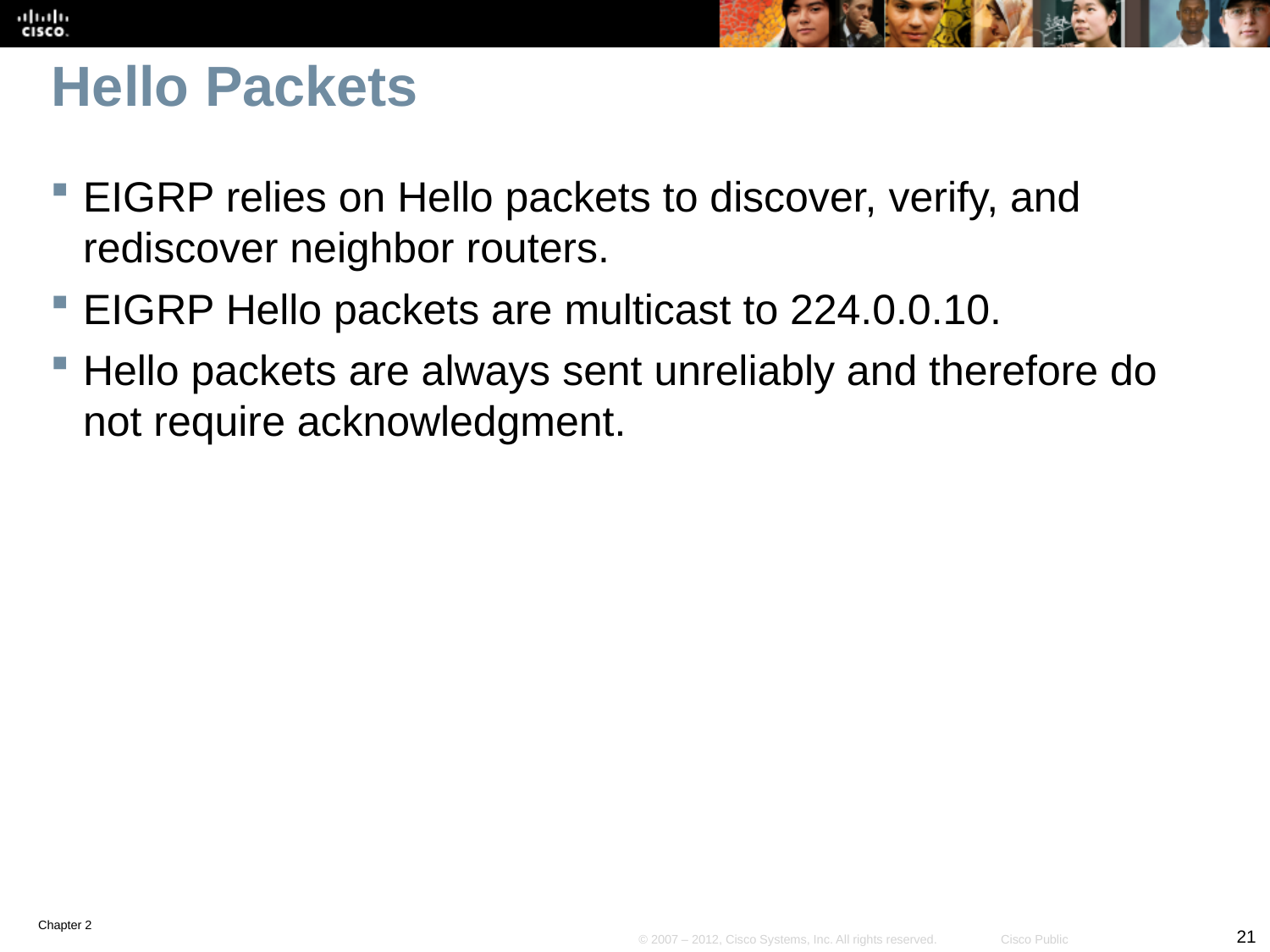

# Hello Packets
EIGRP relies on Hello packets to discover, verify, and rediscover neighbor routers.
EIGRP Hello packets are multicast to 224.0.0.10.
Hello packets are always sent unreliably and therefore do not require acknowledgment.